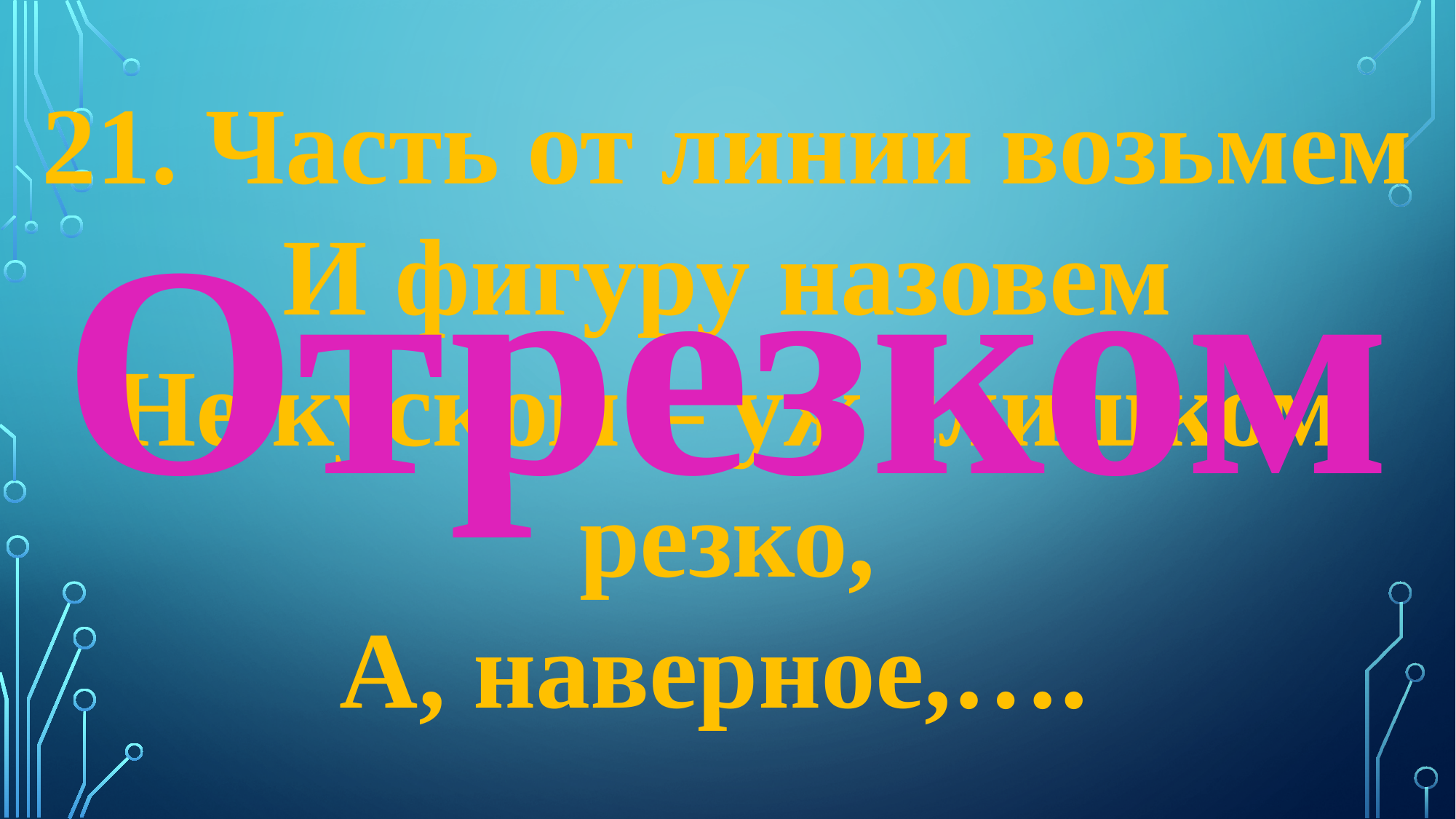

21. Часть от линии возьмем
И фигуру назовем
Не куском – уж слишком резко,
А, наверное,….
Отрезком